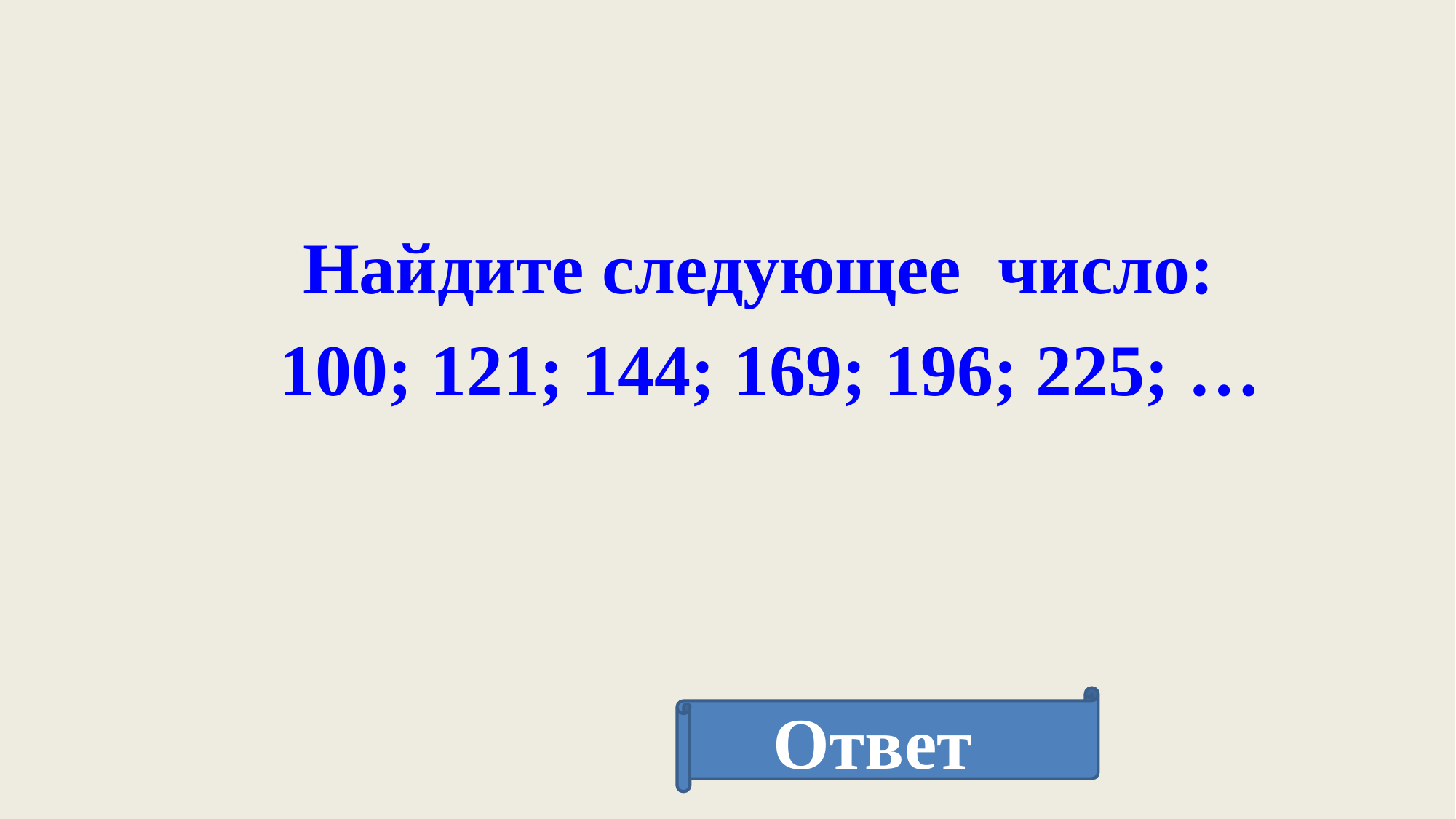

Найдите следующее  число:
   100; 121; 144; 169; 196; 225; …
Ответ